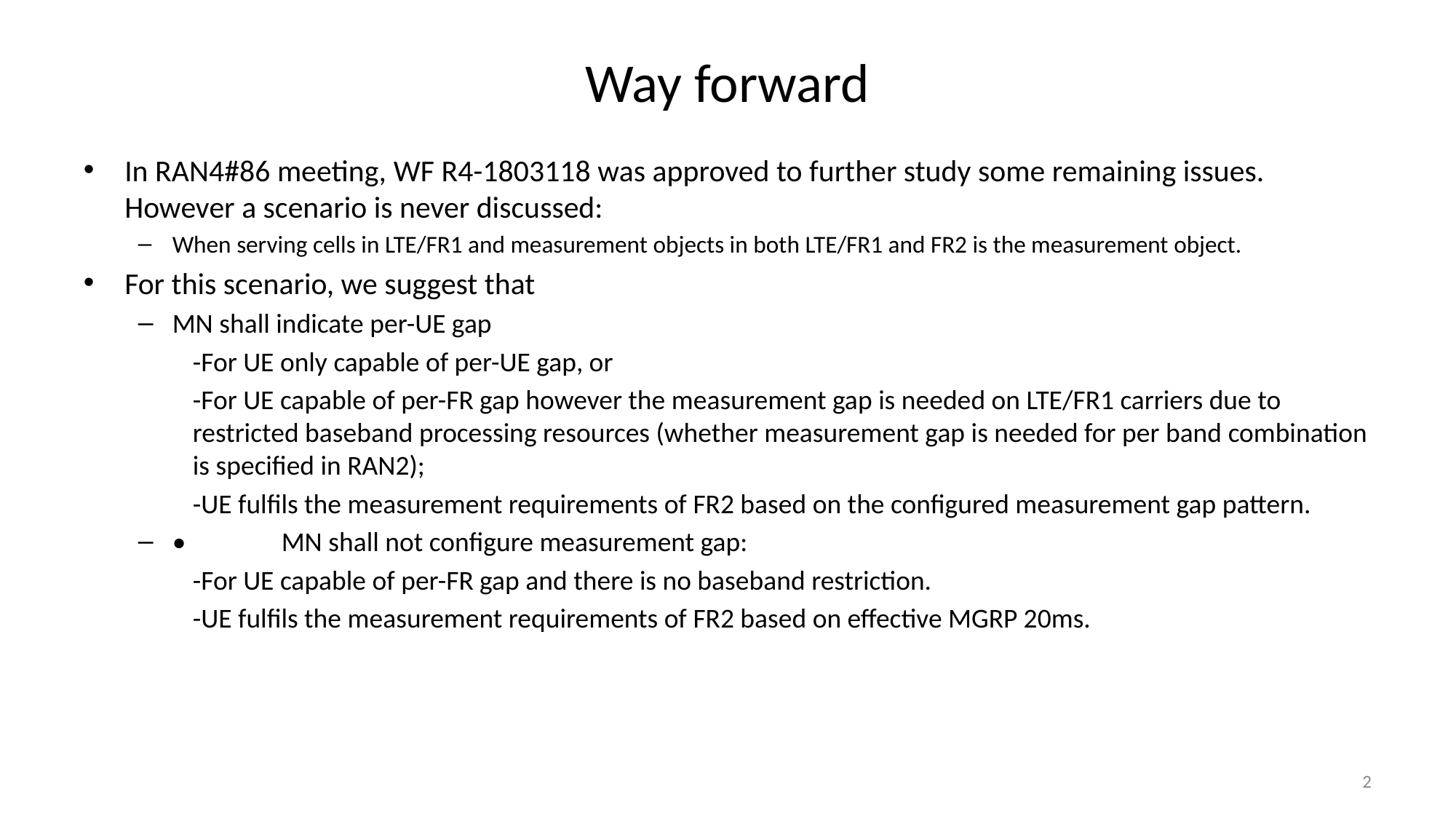

# Way forward
In RAN4#86 meeting, WF R4-1803118 was approved to further study some remaining issues. However a scenario is never discussed:
When serving cells in LTE/FR1 and measurement objects in both LTE/FR1 and FR2 is the measurement object.
For this scenario, we suggest that
MN shall indicate per-UE gap
-For UE only capable of per-UE gap, or
-For UE capable of per-FR gap however the measurement gap is needed on LTE/FR1 carriers due to restricted baseband processing resources (whether measurement gap is needed for per band combination is specified in RAN2);
-UE fulfils the measurement requirements of FR2 based on the configured measurement gap pattern.
•	MN shall not configure measurement gap:
-For UE capable of per-FR gap and there is no baseband restriction.
-UE fulfils the measurement requirements of FR2 based on effective MGRP 20ms.

2